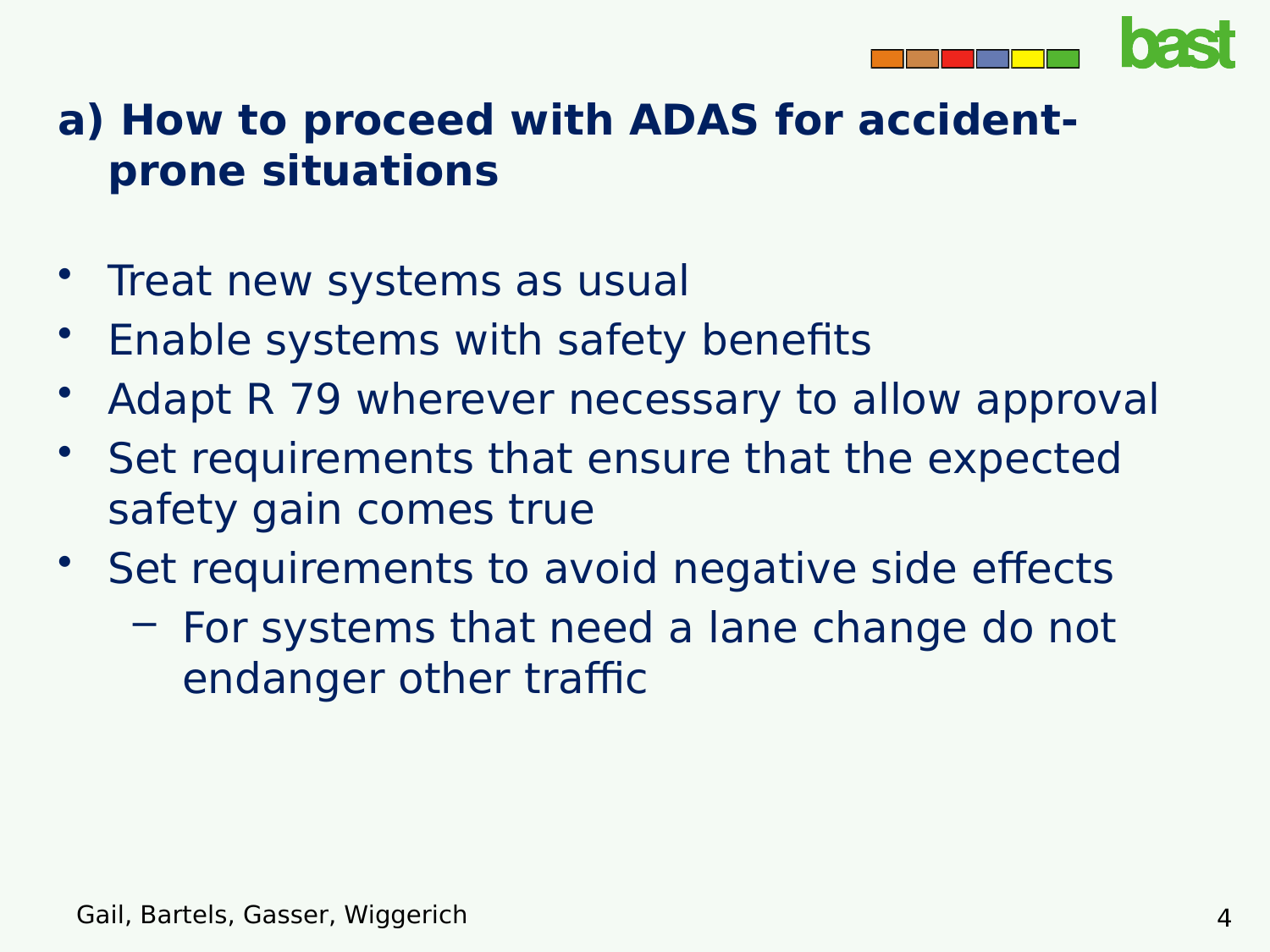

a) How to proceed with ADAS for accident-prone situations

Treat new systems as usual
Enable systems with safety benefits
Adapt R 79 wherever necessary to allow approval
Set requirements that ensure that the expected safety gain comes true
Set requirements to avoid negative side effects
For systems that need a lane change do not endanger other traffic
Gail, Bartels, Gasser, Wiggerich
4